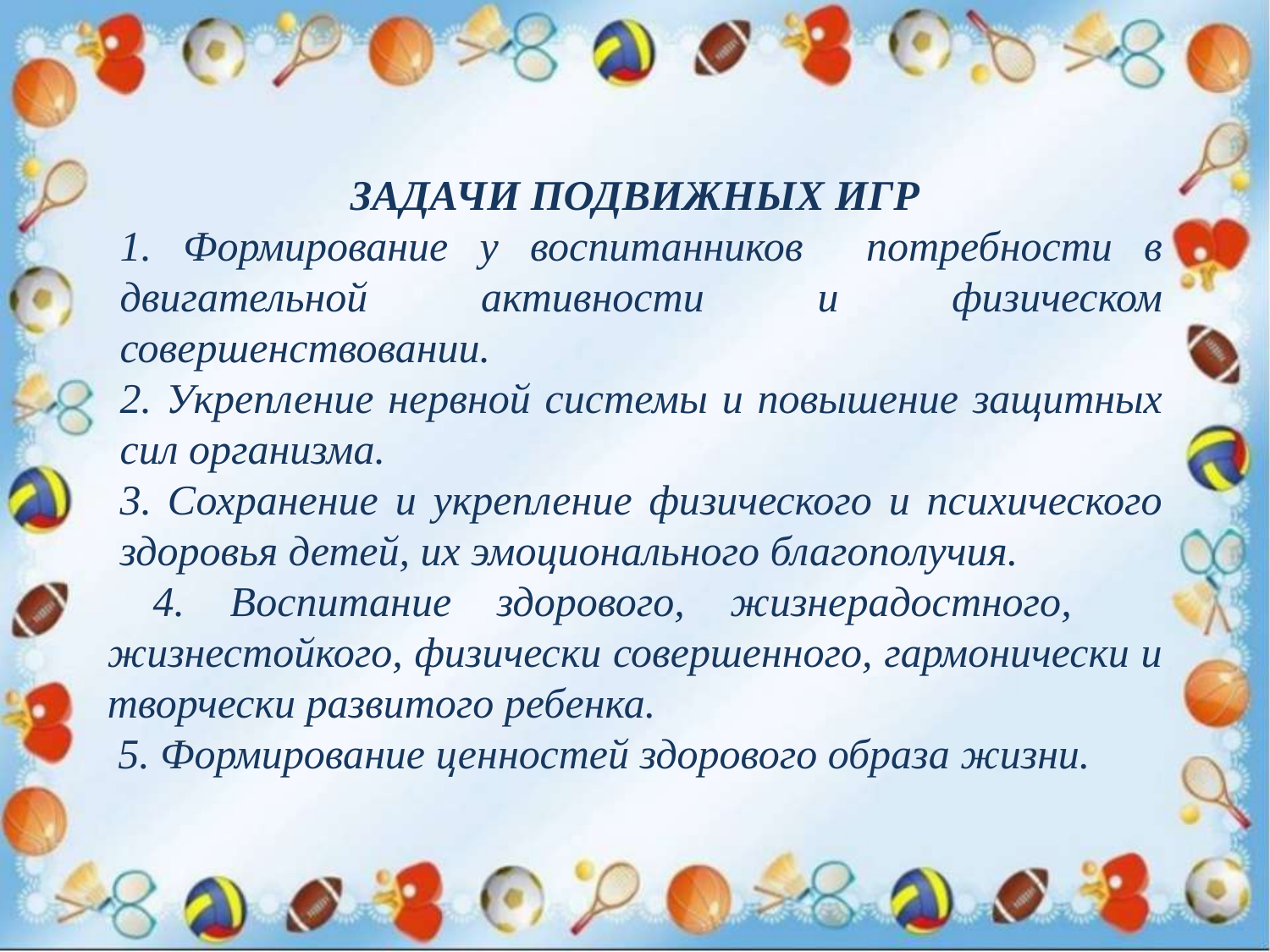

ЗАДАЧИ ПОДВИЖНЫХ ИГР
1. Формирование у воспитанников  потребности в двигательной активности и физическом совершенствовании.
2. Укрепление нервной системы и повышение защитных сил организма.
3. Сохранение и укрепление физического и психического здоровья детей, их эмоционального благополучия.
 4. Воспитание здорового, жизнерадостного,   жизнестойкого, физически совершенного, гармонически и творчески развитого ребенка.
 5. Формирование ценностей здорового образа жизни.